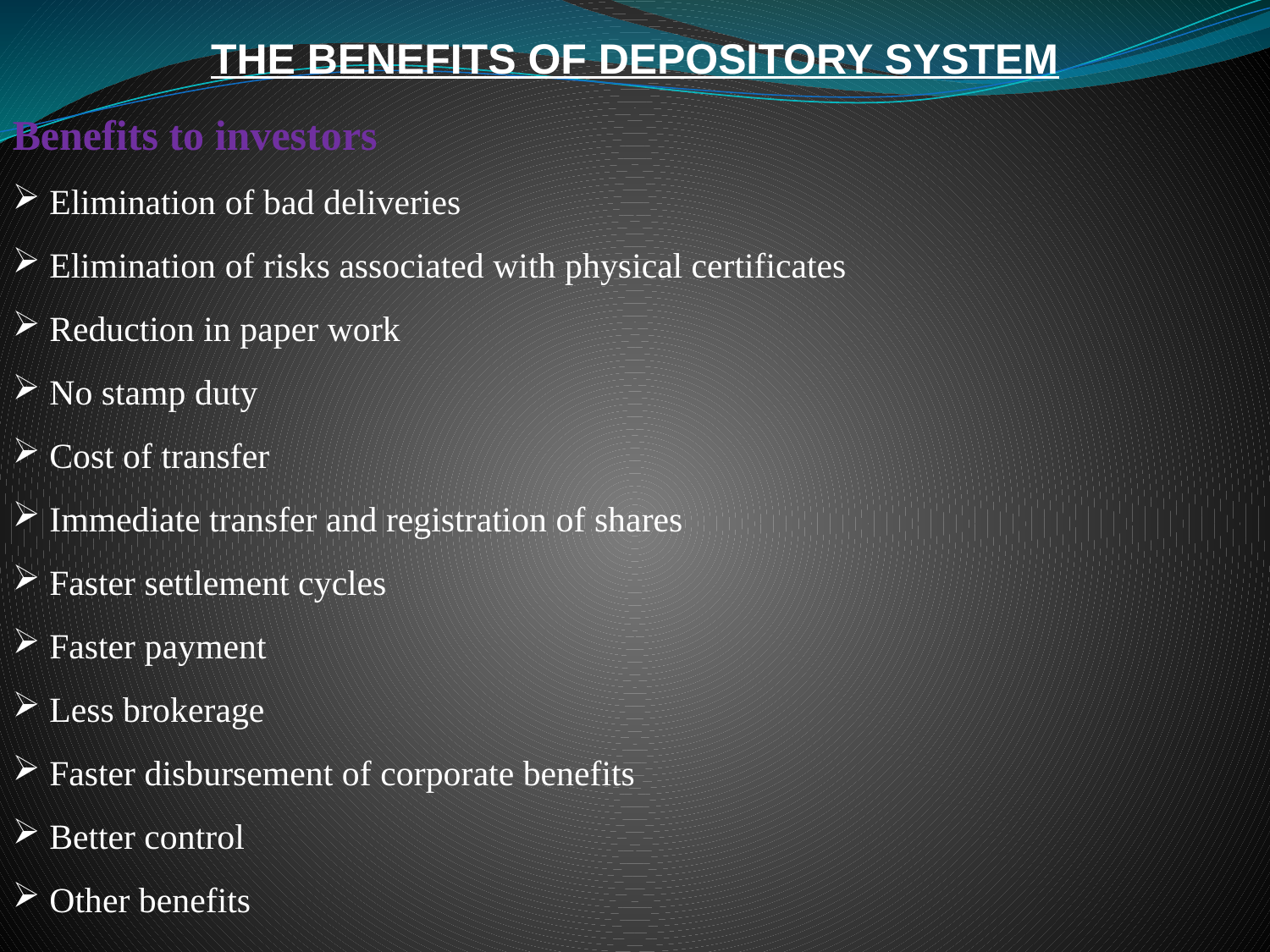

THE BENEFITS OF DEPOSITORY SYSTEM
Benefits to investors
 Elimination of bad deliveries
 Elimination of risks associated with physical certificates
 Reduction in paper work
 No stamp duty
 Cost of transfer
 Immediate transfer and registration of shares
 Faster settlement cycles
 Faster payment
 Less brokerage
 Faster disbursement of corporate benefits
 Better control
 Other benefits